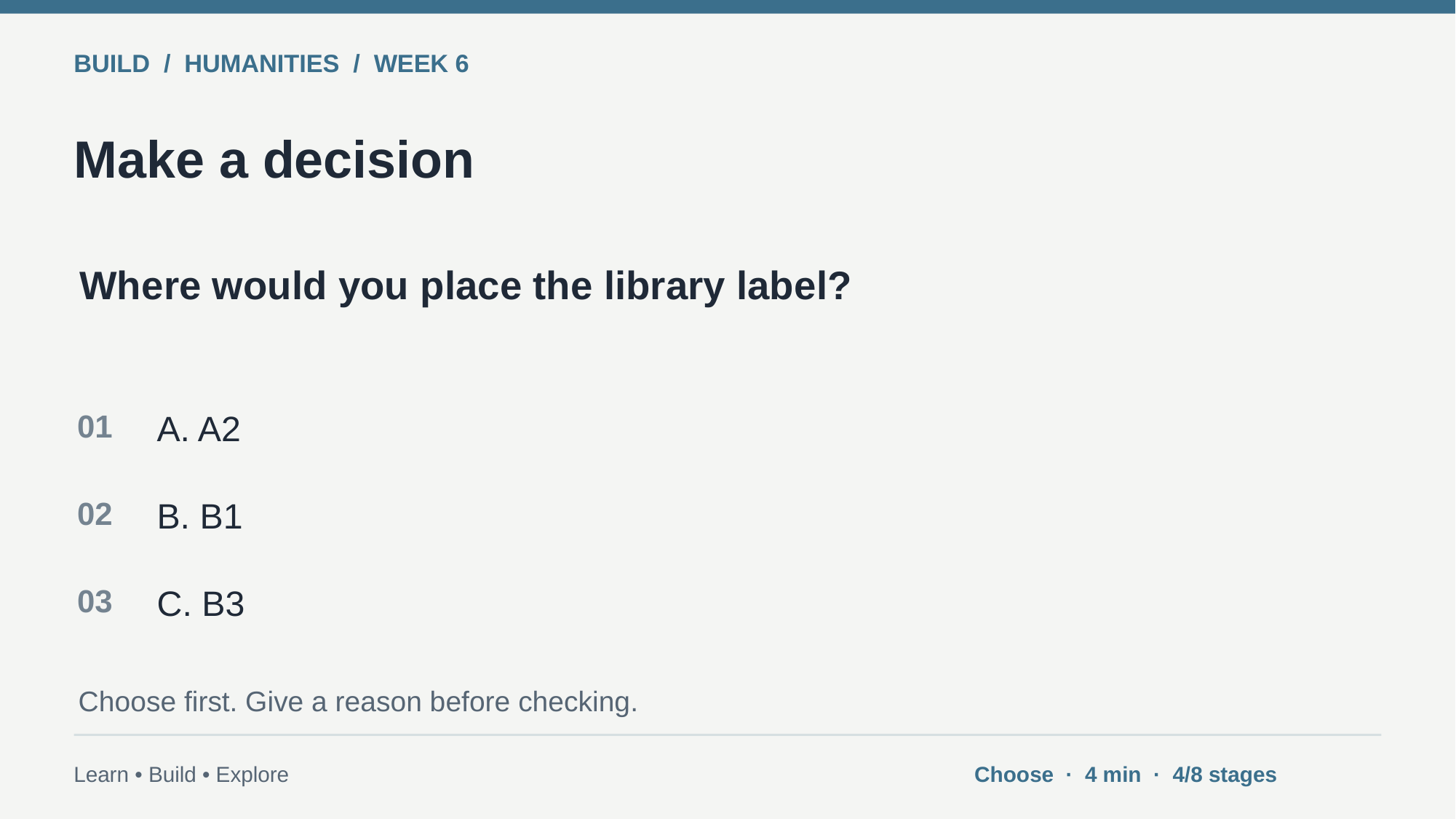

BUILD  /  HUMANITIES  /  WEEK 6
Make a decision
Where would you place the library label?
01
A. A2
02
B. B1
03
C. B3
Choose first. Give a reason before checking.

Learn • Build • Explore
Choose  ·  4 min  ·  4/8 stages